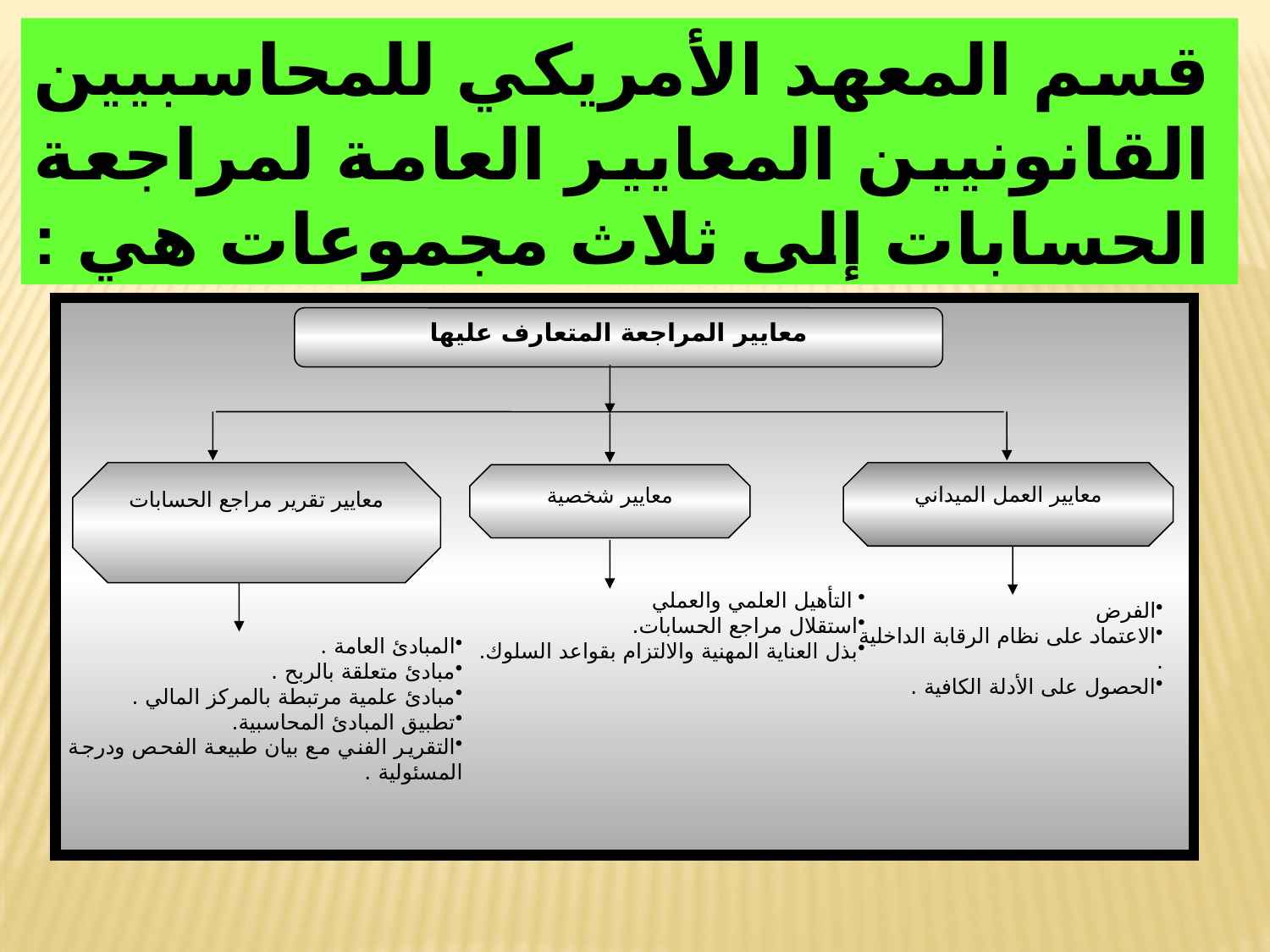

قسم المعهد الأمريكي للمحاسبيين القانونيين المعايير العامة لمراجعة الحسابات إلى ثلاث مجموعات هي :

معايير المراجعة المتعارف عليها

معايير تقرير مراجع الحسابات
معايير العمل الميداني
معايير شخصية

 التأهيل العلمي والعملي
استقلال مراجع الحسابات.
بذل العناية المهنية والالتزام بقواعد السلوك.

الفرض
الاعتماد على نظام الرقابة الداخلية .
الحصول على الأدلة الكافية .
المبادئ العامة .
مبادئ متعلقة بالربح .
مبادئ علمية مرتبطة بالمركز المالي .
تطبيق المبادئ المحاسبية.
التقرير الفني مع بيان طبيعة الفحص ودرجة المسئولية .